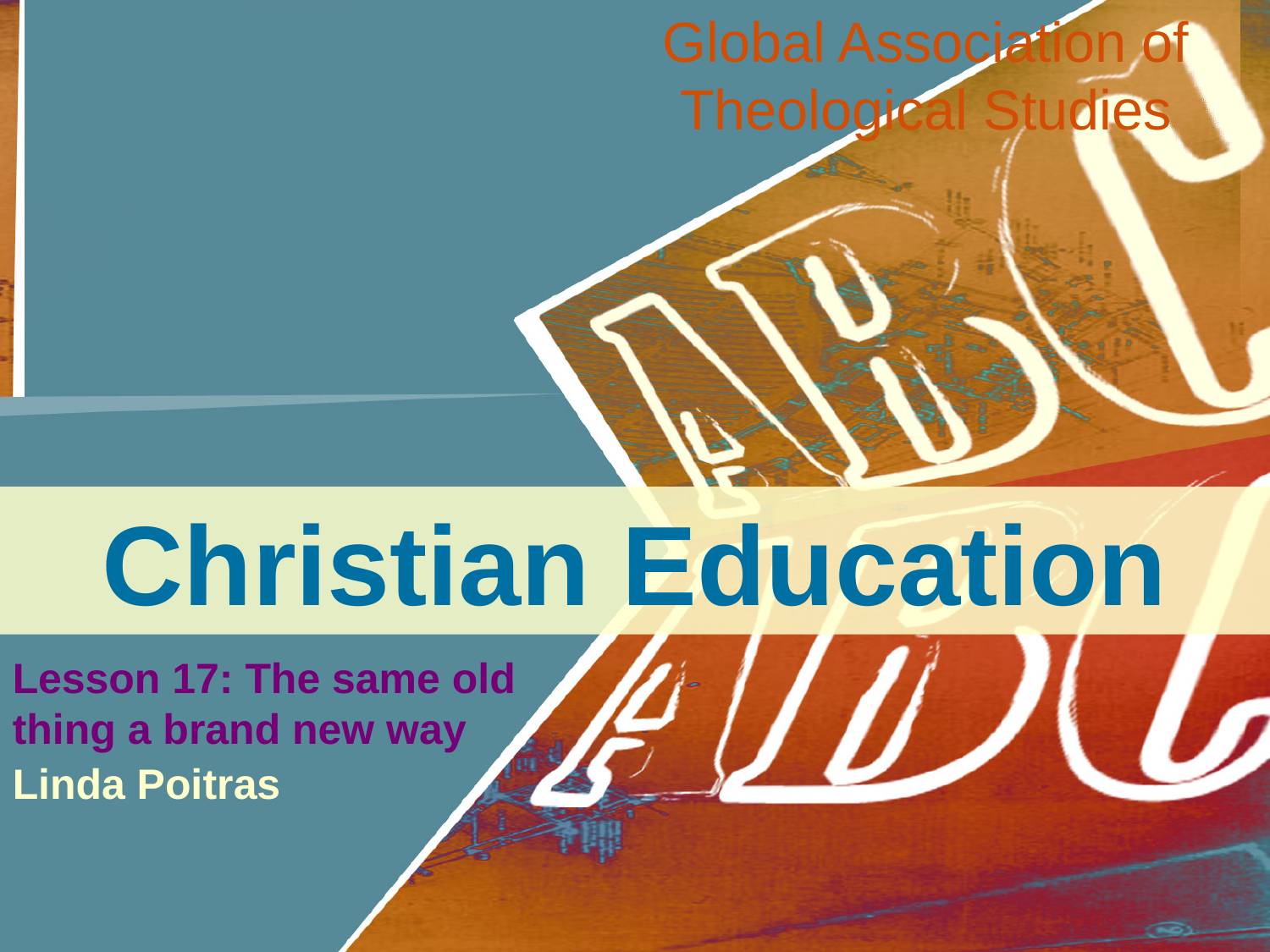

Global Association of Theological Studies
Christian Education
Lesson 17: The same old thing a brand new way
Linda Poitras